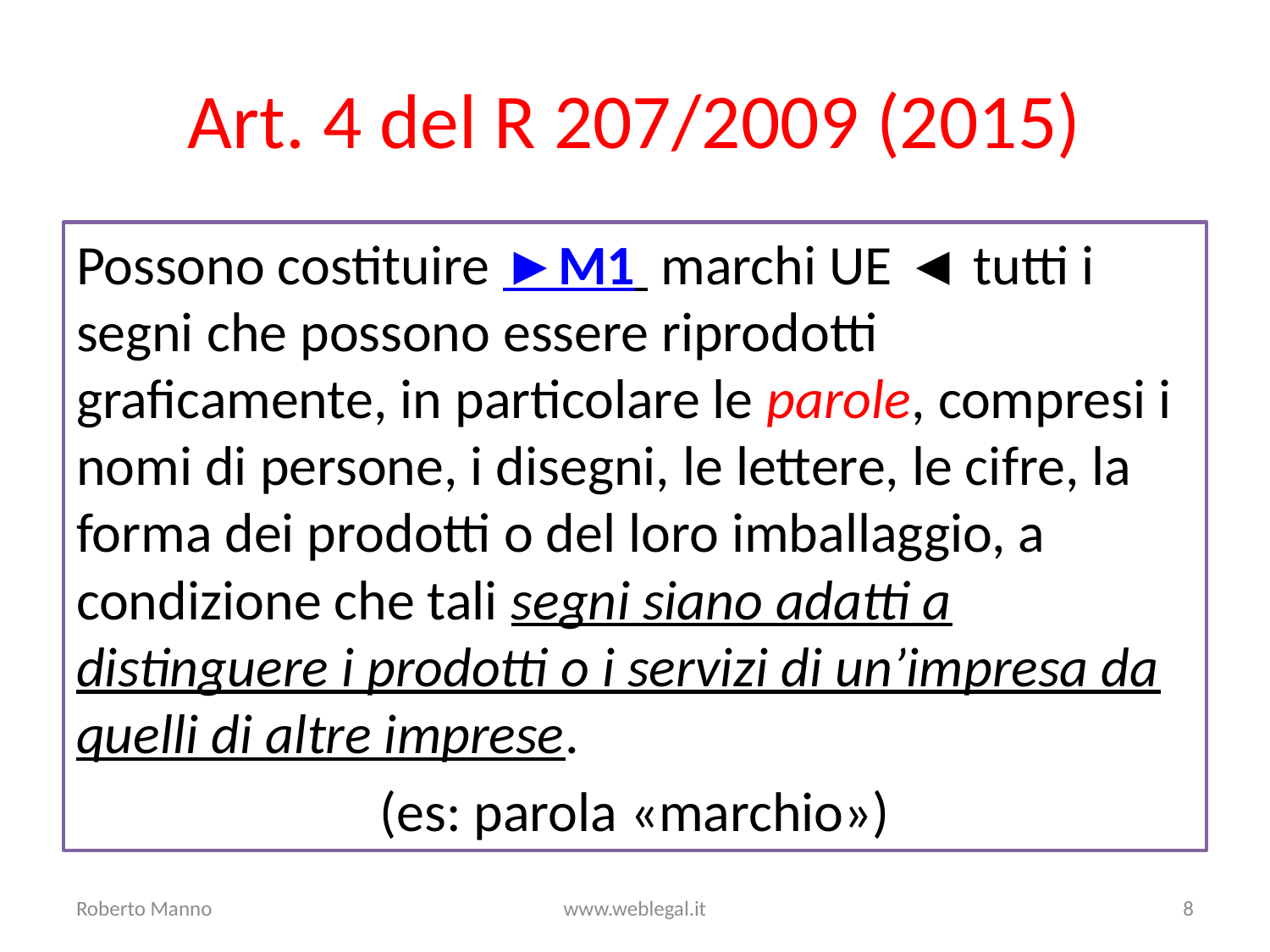

# Art. 4 del R 207/2009 (2015)
Possono costituire ►M1  marchi UE ◄ tutti i segni che possono essere riprodotti graficamente, in particolare le parole, compresi i nomi di persone, i disegni, le lettere, le cifre, la forma dei prodotti o del loro imballaggio, a condizione che tali segni siano adatti a distinguere i prodotti o i servizi di un’impresa da quelli di altre imprese.
(es: parola «marchio»)
Roberto Manno
www.weblegal.it
8